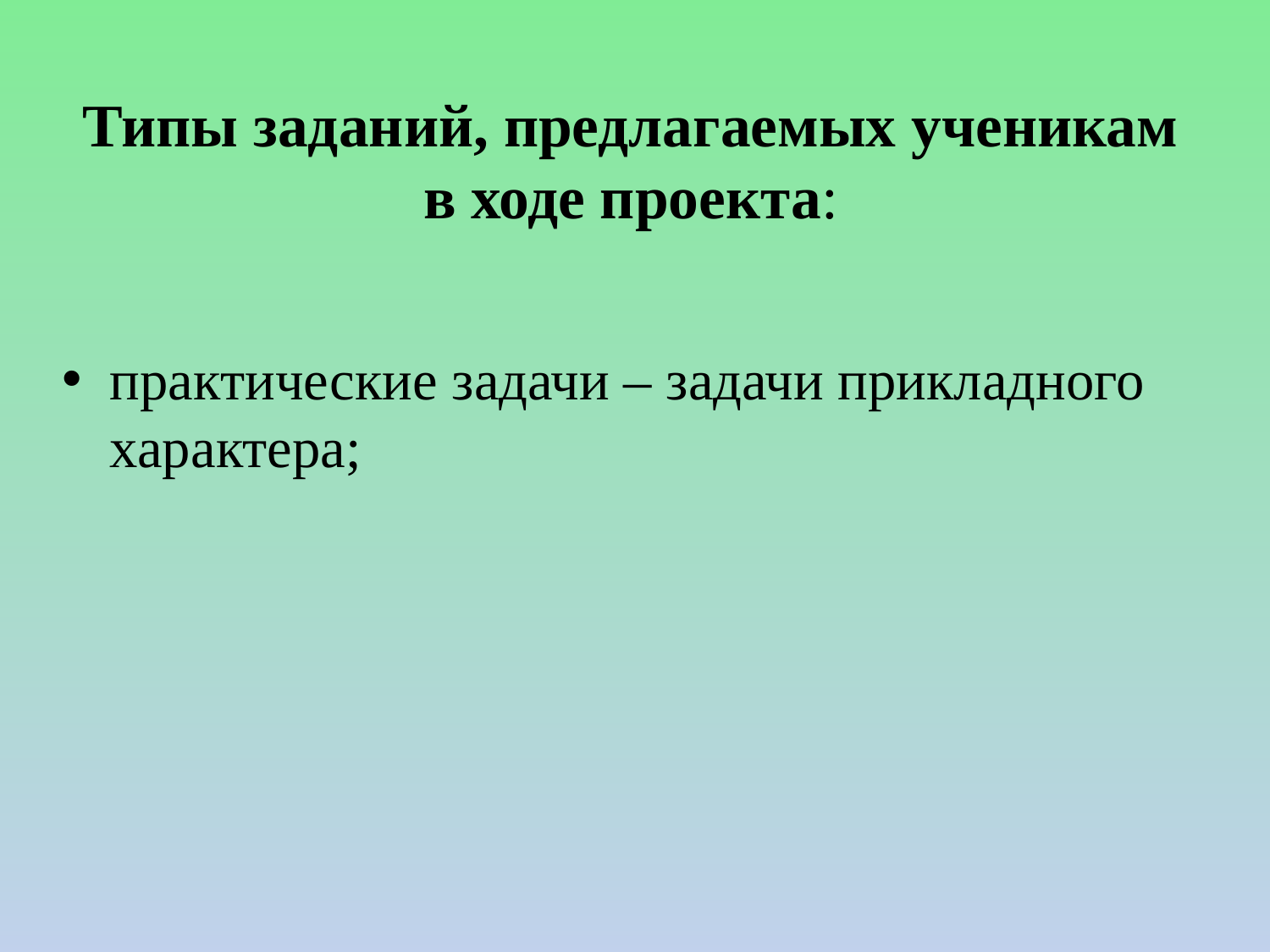

# Типы заданий, предлагаемых ученикам в ходе проекта:
практические задачи – задачи прикладного характера;